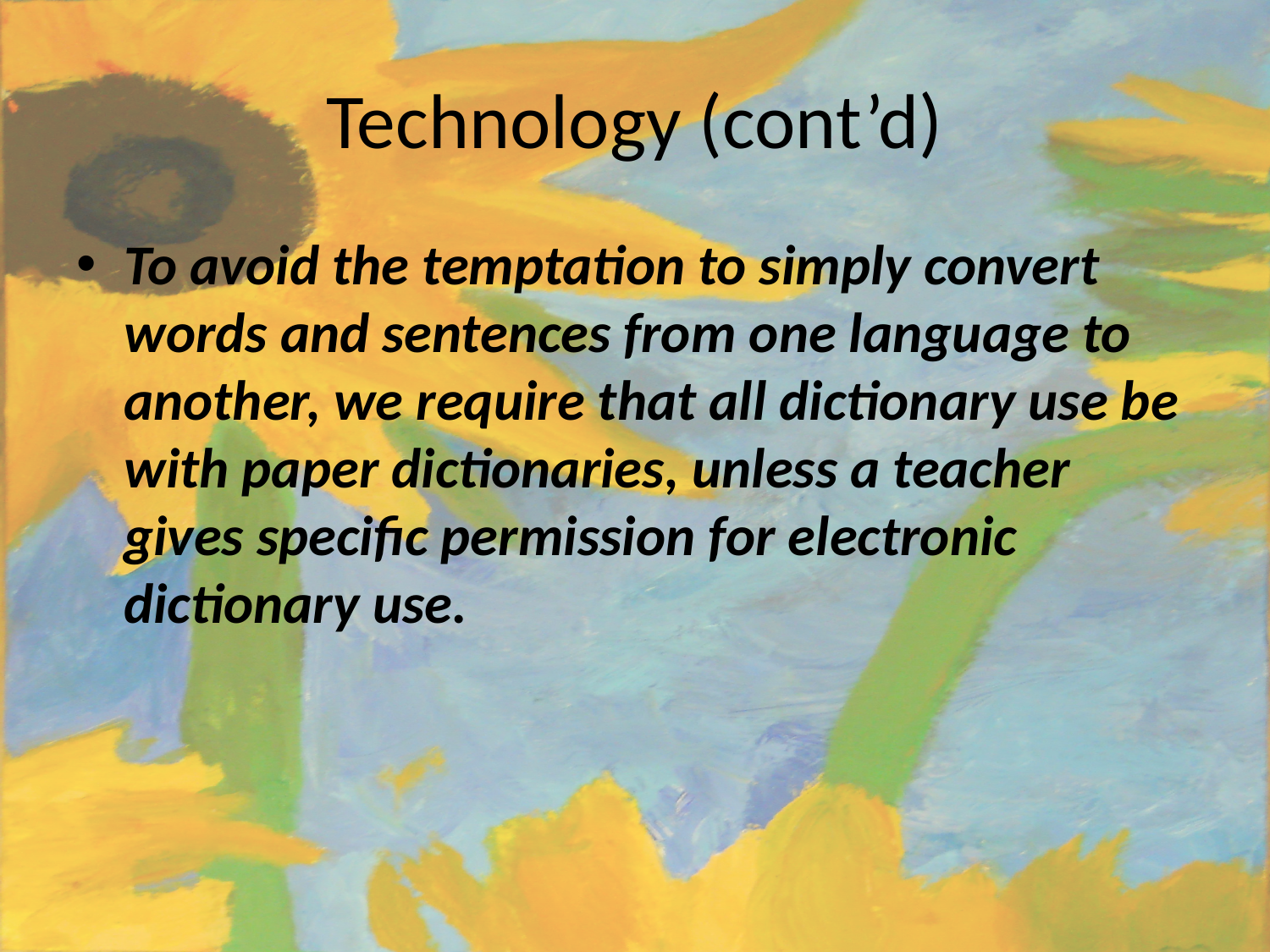

# Technology (cont’d)
To avoid the temptation to simply convert words and sentences from one language to another, we require that all dictionary use be with paper dictionaries, unless a teacher gives specific permission for electronic dictionary use.